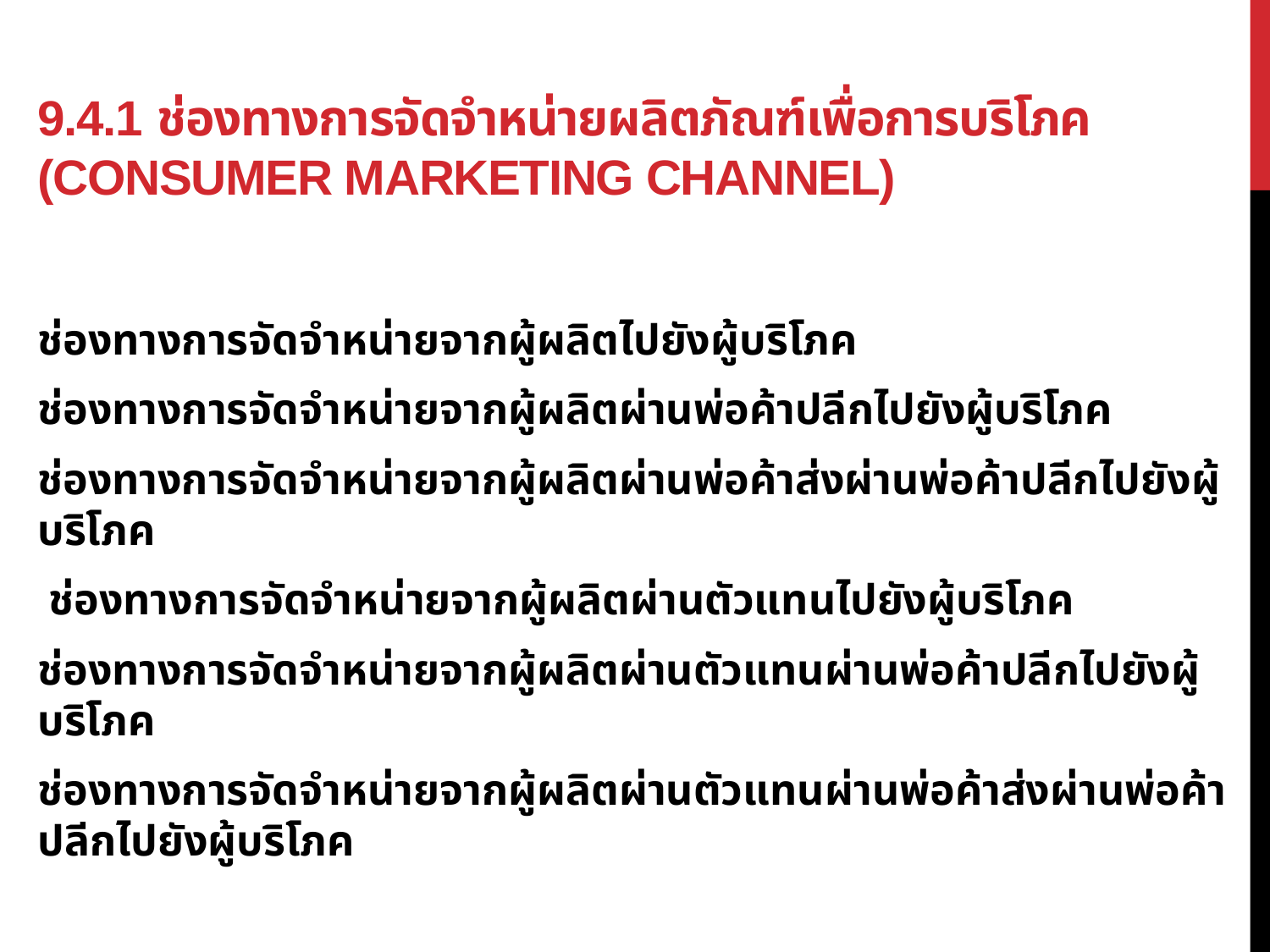

# 9.4.1 ช่องทางการจัดจำหน่ายผลิตภัณฑ์เพื่อการบริโภค       (Consumer Marketing Channel)
ช่องทางการจัดจำหน่ายจากผู้ผลิตไปยังผู้บริโภค
ช่องทางการจัดจำหน่ายจากผู้ผลิตผ่านพ่อค้าปลีกไปยังผู้บริโภค
ช่องทางการจัดจำหน่ายจากผู้ผลิตผ่านพ่อค้าส่งผ่านพ่อค้าปลีกไปยังผู้บริโภค
 ช่องทางการจัดจำหน่ายจากผู้ผลิตผ่านตัวแทนไปยังผู้บริโภค
ช่องทางการจัดจำหน่ายจากผู้ผลิตผ่านตัวแทนผ่านพ่อค้าปลีกไปยังผู้บริโภค
ช่องทางการจัดจำหน่ายจากผู้ผลิตผ่านตัวแทนผ่านพ่อค้าส่งผ่านพ่อค้าปลีกไปยังผู้บริโภค